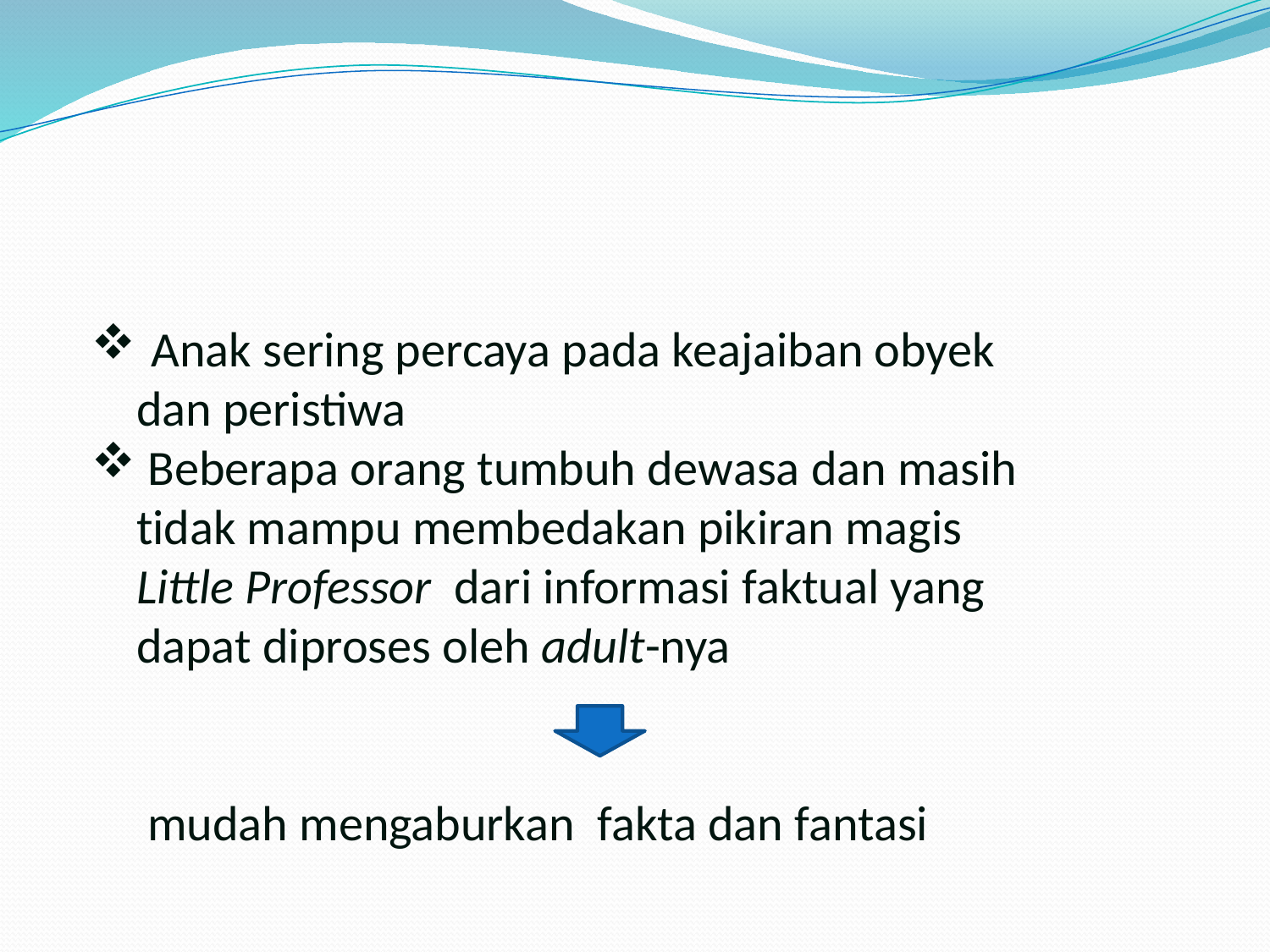

#

 Anak sering percaya pada keajaiban obyek
    dan peristiwa
 Beberapa orang tumbuh dewasa dan masih
    tidak mampu membedakan pikiran magis
    Little Professor  dari informasi faktual yang
    dapat diproses oleh adult-nya

     mudah mengaburkan  fakta dan fantasi